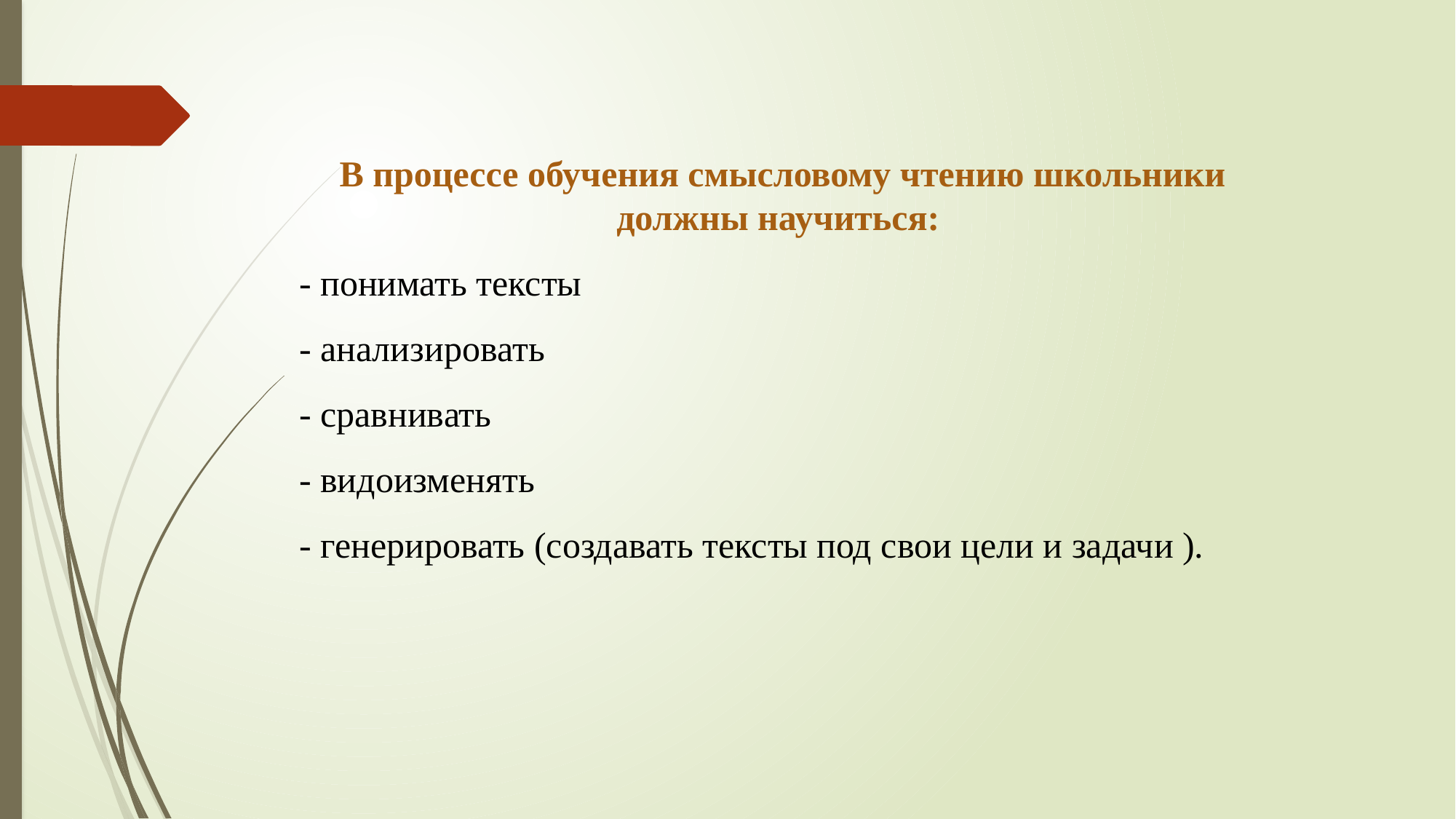

В процессе обучения смысловому чтению школьники должны научиться:
- понимать тексты
- анализировать
- сравнивать
- видоизменять
- генерировать (создавать тексты под свои цели и задачи ).